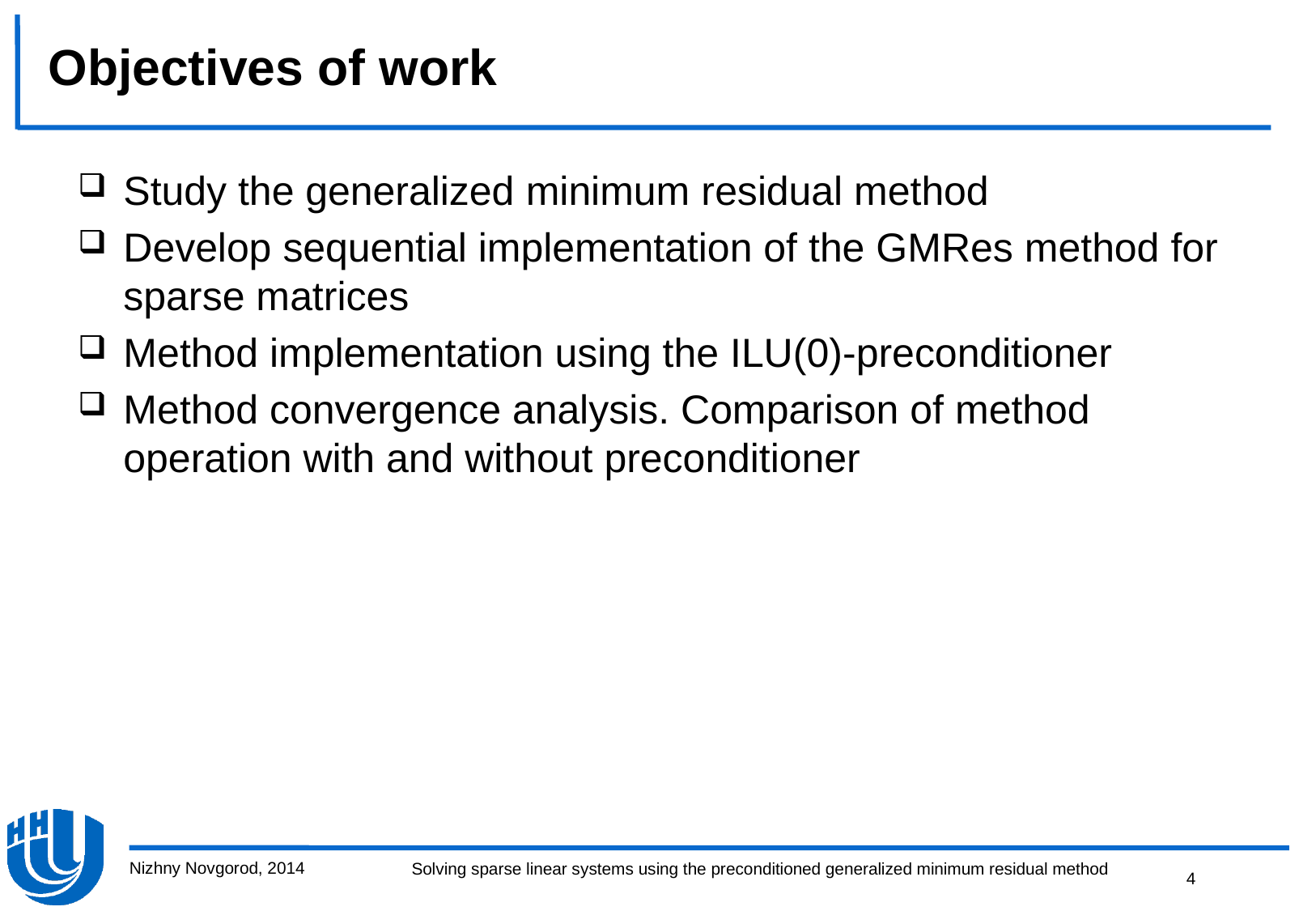

# Objectives of work
Study the generalized minimum residual method
Develop sequential implementation of the GMRes method for sparse matrices
Method implementation using the ILU(0)-preconditioner
Method convergence analysis. Comparison of method operation with and without preconditioner

Nizhny Novgorod, 2014
4
Solving sparse linear systems using the preconditioned generalized minimum residual method